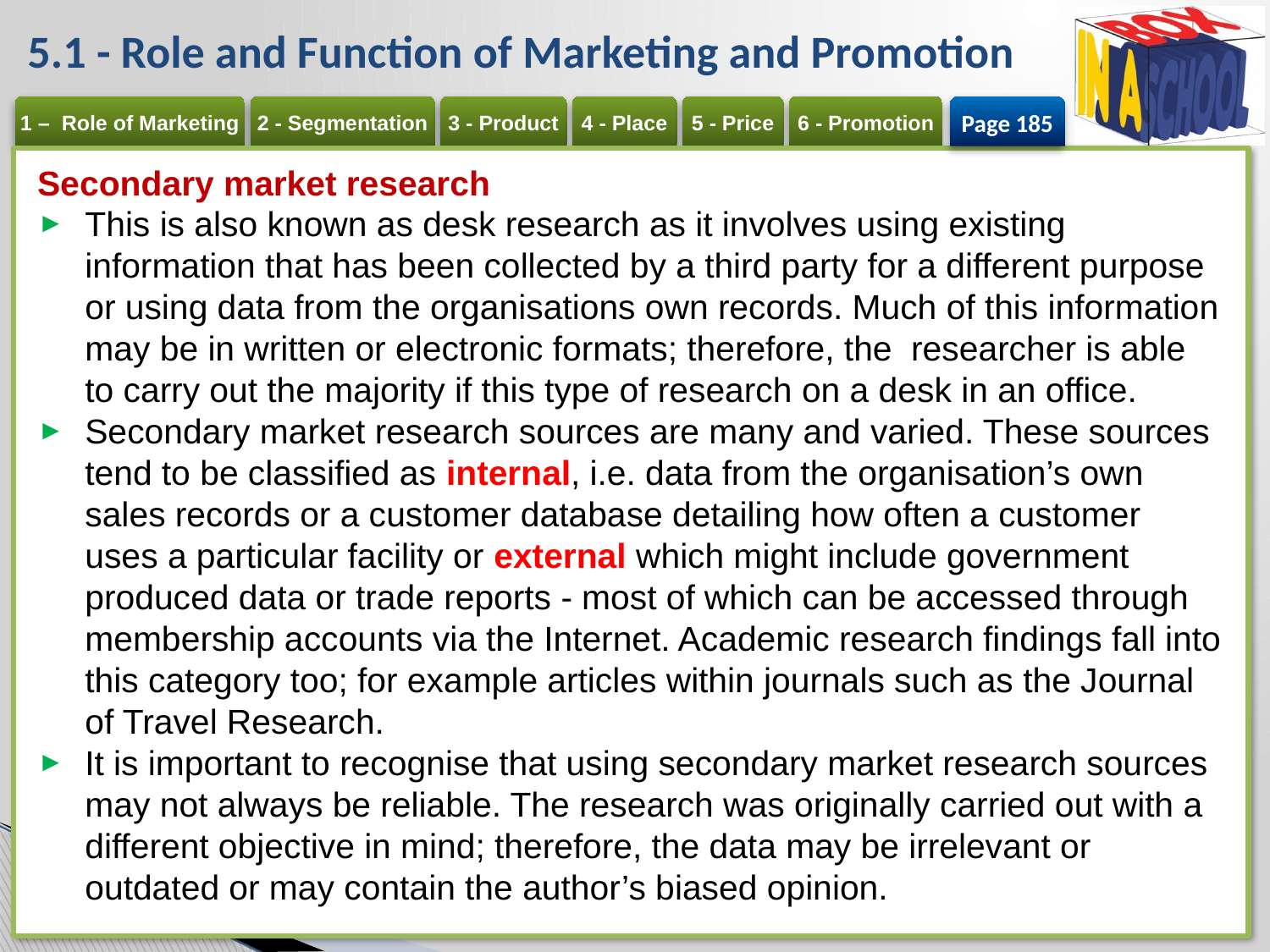

# 5.1 - Role and Function of Marketing and Promotion
Page 185
Secondary market research
This is also known as desk research as it involves using existing information that has been collected by a third party for a different purpose or using data from the organisations own records. Much of this information may be in written or electronic formats; therefore, the  researcher is able to carry out the majority if this type of research on a desk in an office.
Secondary market research sources are many and varied. These sources tend to be classified as internal, i.e. data from the organisation’s own sales records or a customer database detailing how often a customer uses a particular facility or external which might include government produced data or trade reports - most of which can be accessed through membership accounts via the Internet. Academic research findings fall into this category too; for example articles within journals such as the Journal of Travel Research.
It is important to recognise that using secondary market research sources may not always be reliable. The research was originally carried out with a different objective in mind; therefore, the data may be irrelevant or outdated or may contain the author’s biased opinion.